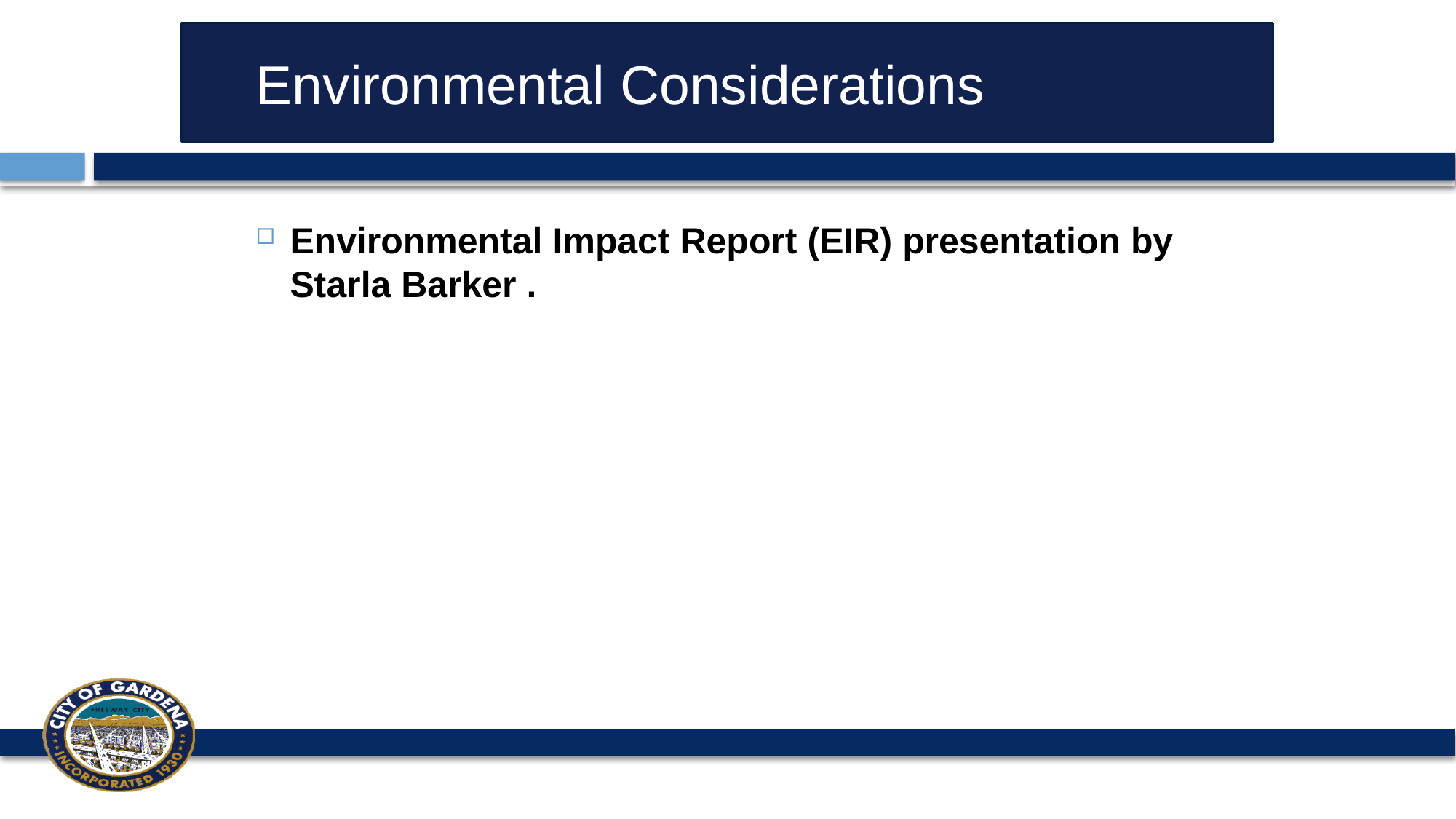

# Environmental Considerations
Environmental Impact Report (EIR) presentation by Starla Barker .